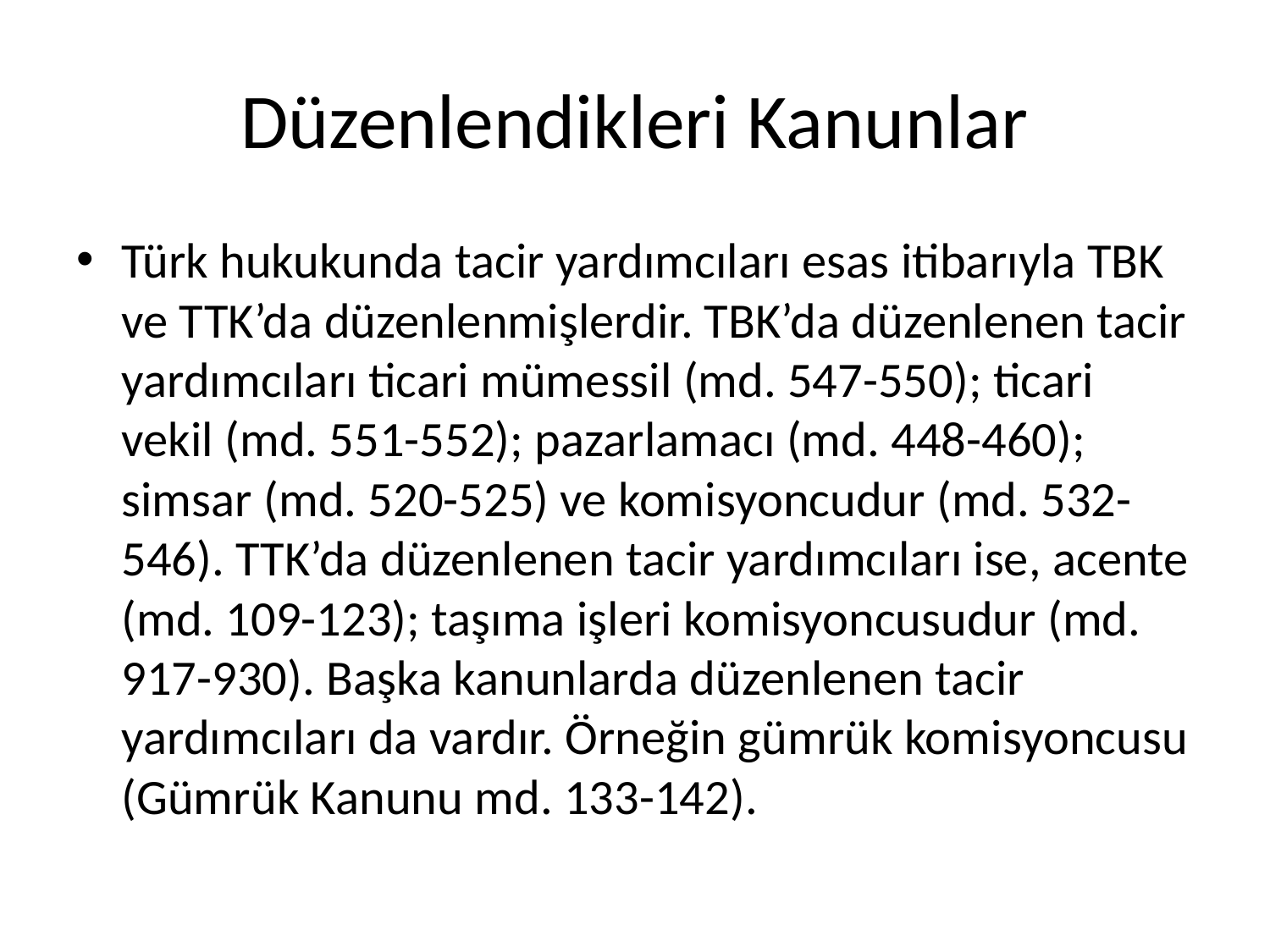

# Düzenlendikleri Kanunlar
Türk hukukunda tacir yardımcıları esas itibarıyla TBK ve TTK’da düzenlenmişlerdir. TBK’da düzenlenen tacir yardımcıları ticari mümessil (md. 547-550); ticari vekil (md. 551-552); pazarlamacı (md. 448-460); simsar (md. 520-525) ve komisyoncudur (md. 532-546). TTK’da düzenlenen tacir yardımcıları ise, acente (md. 109-123); taşıma işleri komisyoncusudur (md. 917-930). Başka kanunlarda düzenlenen tacir yardımcıları da vardır. Örneğin gümrük komisyoncusu (Gümrük Kanunu md. 133-142).